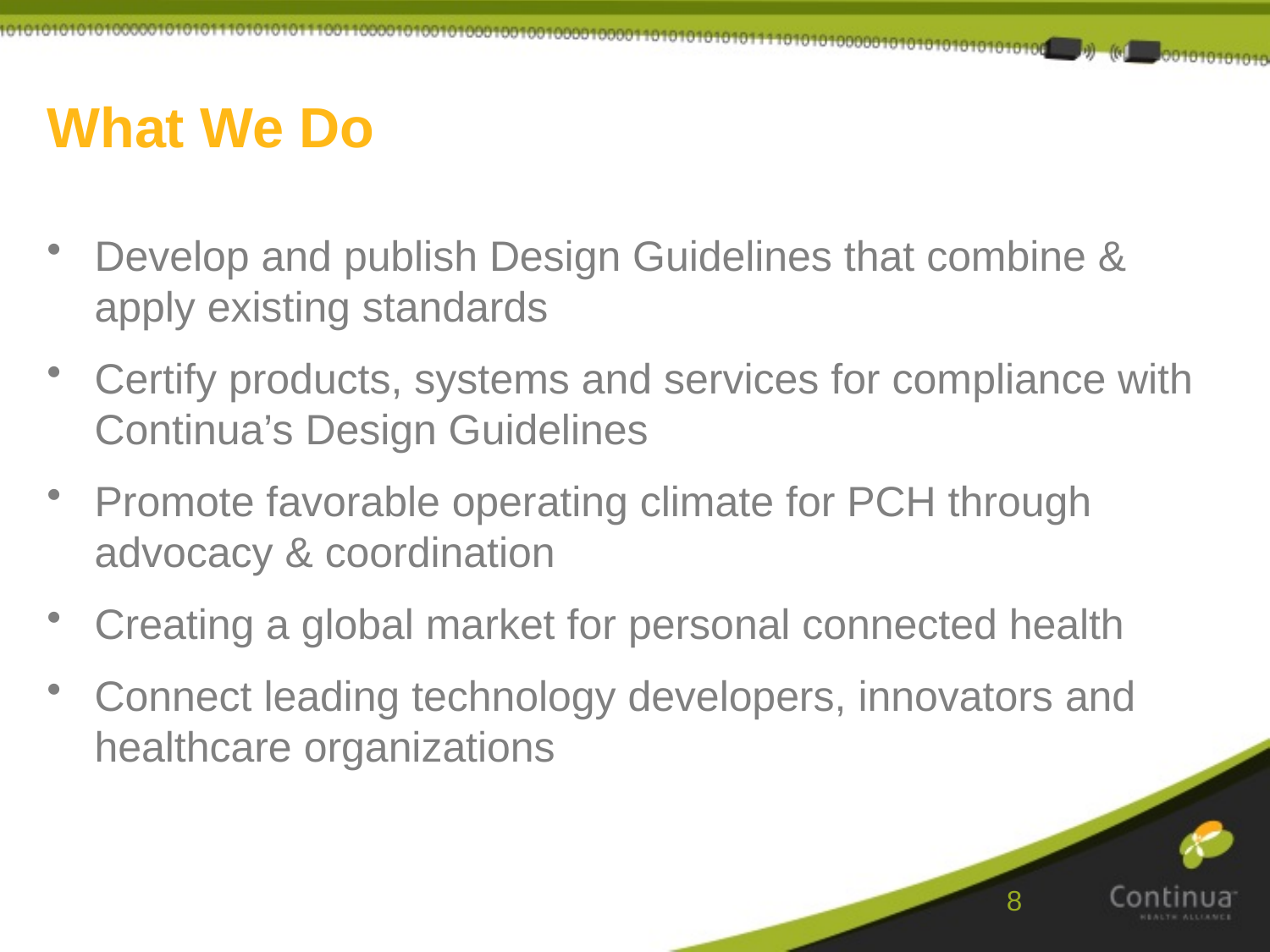

What We Do
Develop and publish Design Guidelines that combine & apply existing standards
Certify products, systems and services for compliance with Continua’s Design Guidelines
Promote favorable operating climate for PCH through advocacy & coordination
Creating a global market for personal connected health
Connect leading technology developers, innovators and healthcare organizations